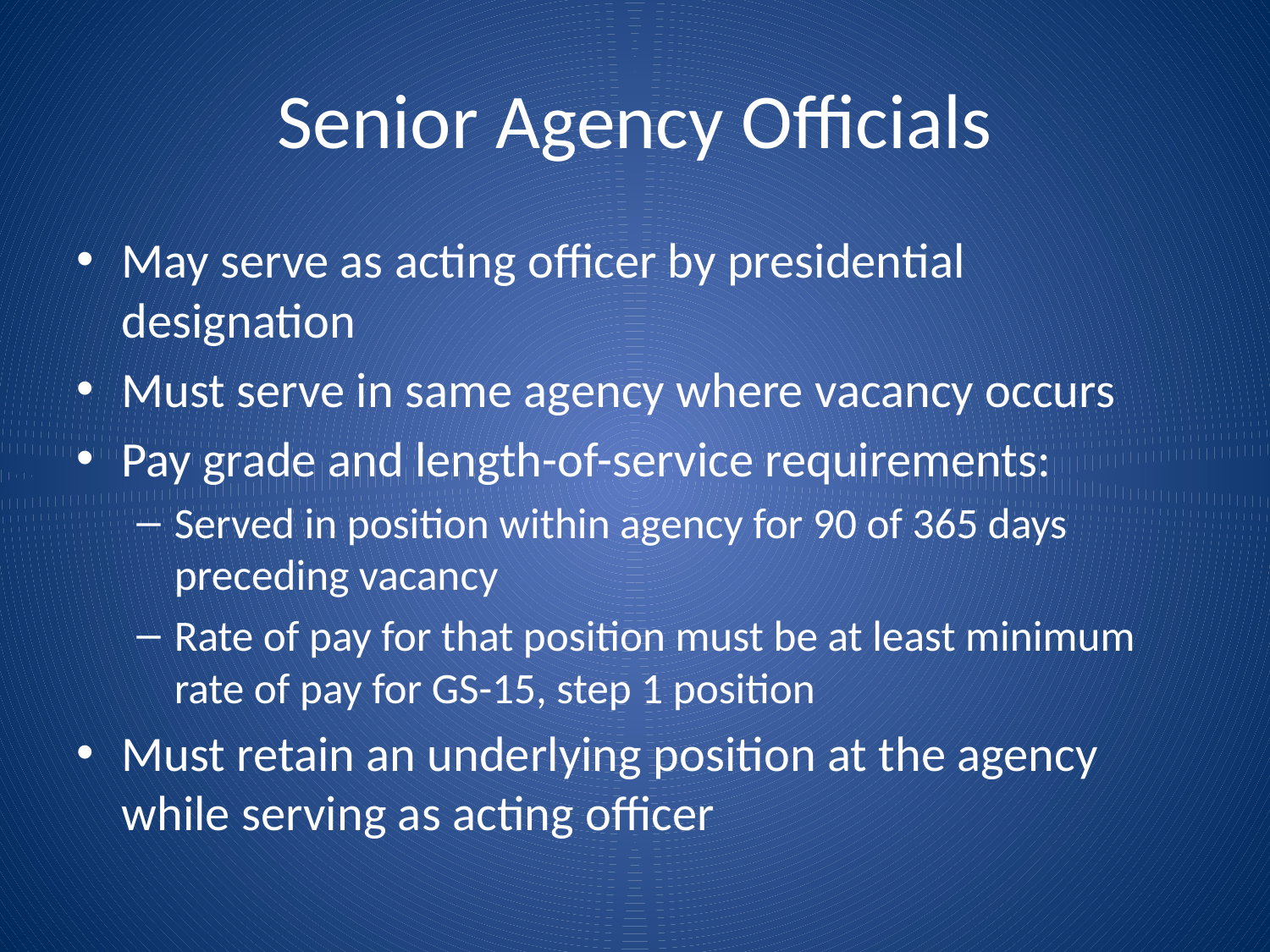

# Senior Agency Officials
May serve as acting officer by presidential designation
Must serve in same agency where vacancy occurs
Pay grade and length-of-service requirements:
Served in position within agency for 90 of 365 days preceding vacancy
Rate of pay for that position must be at least minimum rate of pay for GS-15, step 1 position
Must retain an underlying position at the agency while serving as acting officer